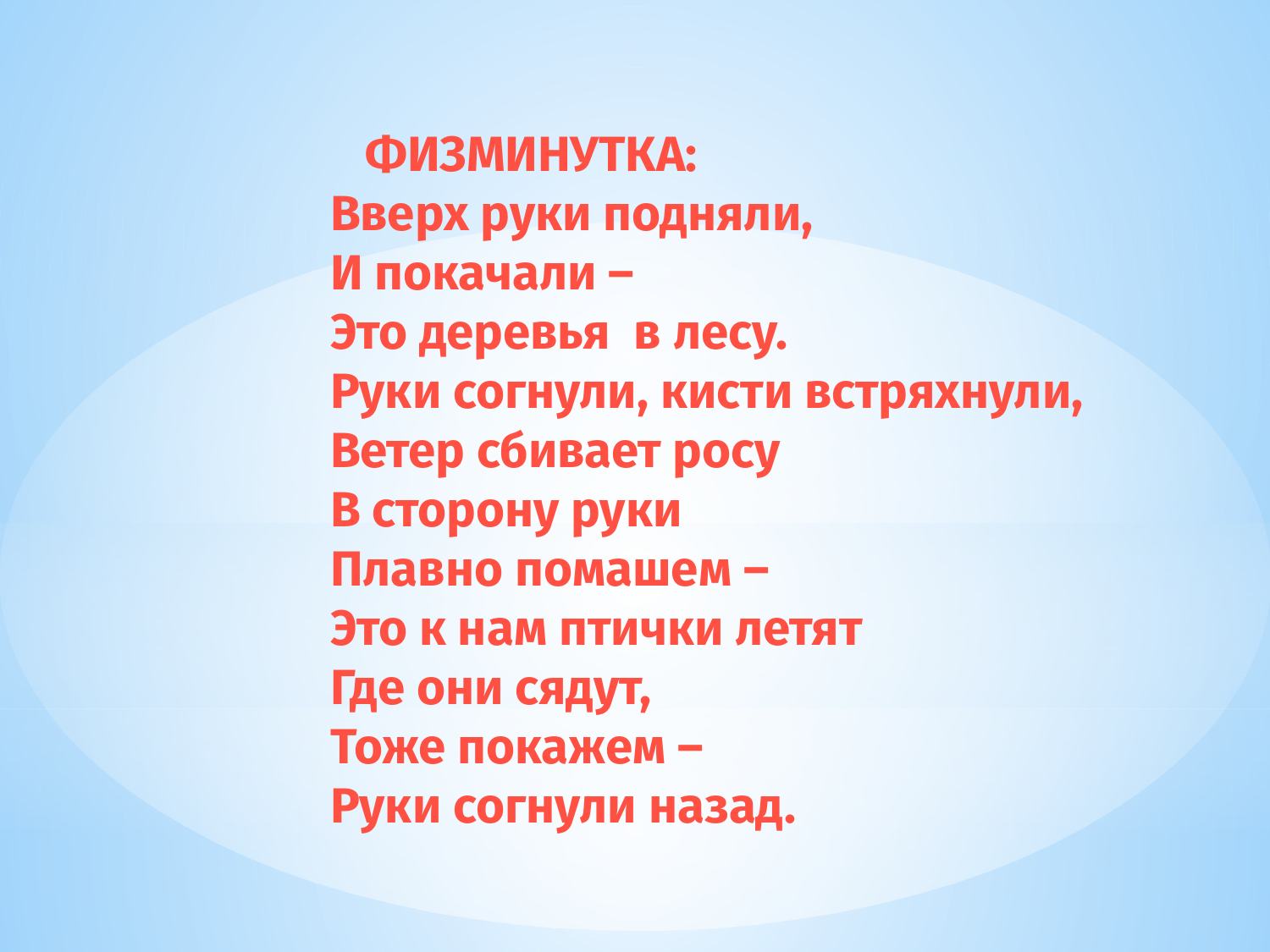

ФИЗМИНУТКА:
                          Вверх руки подняли,
                          И покачали –
                          Это деревья  в лесу.
                          Руки согнули, кисти встряхнули,
                          Ветер сбивает росу
                          В сторону руки
                          Плавно помашем –
                          Это к нам птички летят
                          Где они сядут,
                          Тоже покажем –
                          Руки согнули назад.